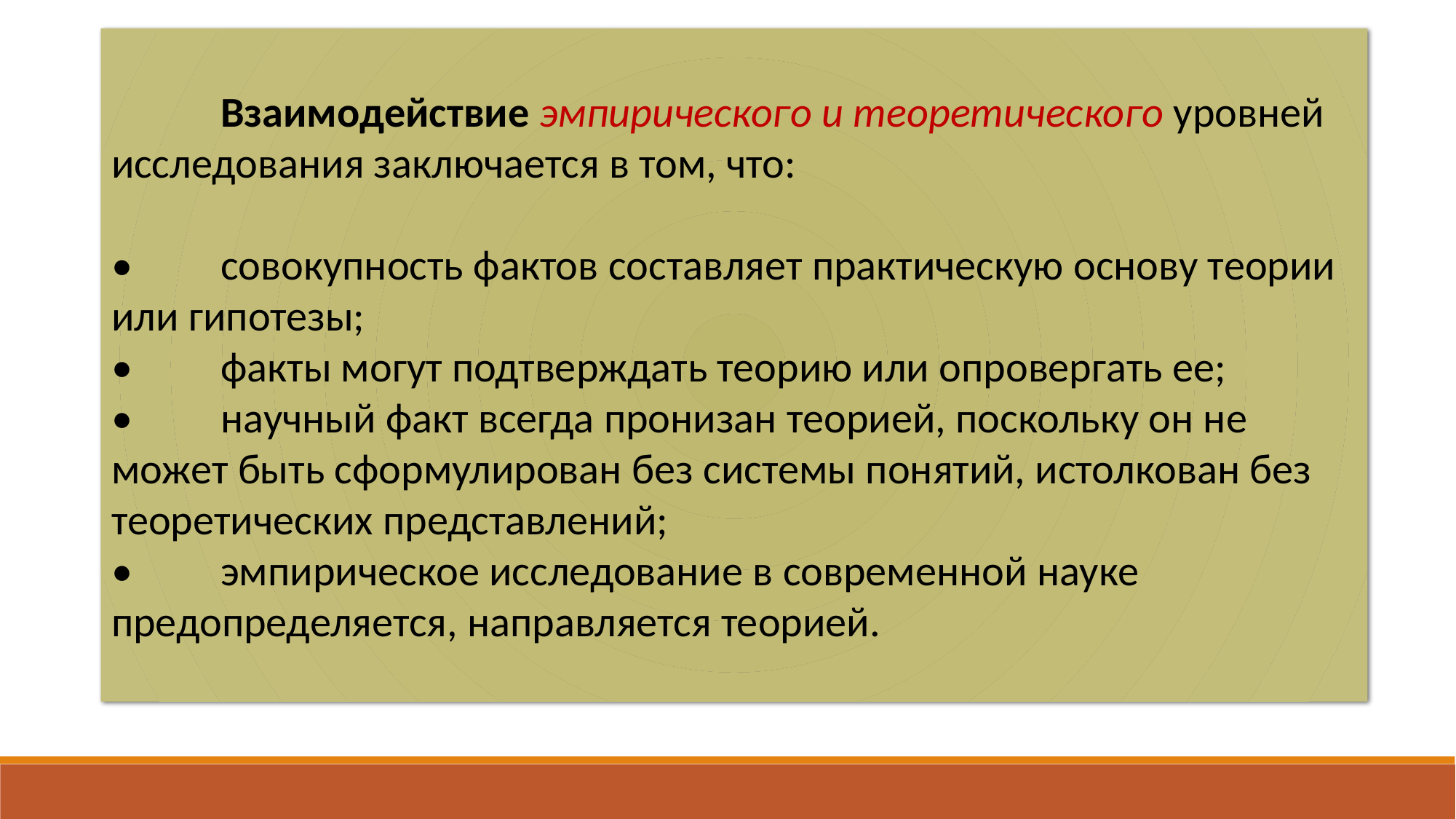

Взаимодействие эмпирического и теоретического уровней исследования заключается в том, что:

•	совокупность фактов составляет практическую основу теории или гипотезы;
•	факты могут подтверждать теорию или опровергать ее;
•	научный факт всегда пронизан теорией, поскольку он не может быть сформулирован без системы понятий, истолкован без теоретических представлений;
•	эмпирическое исследование в современной науке предопределяется, направляется теорией.